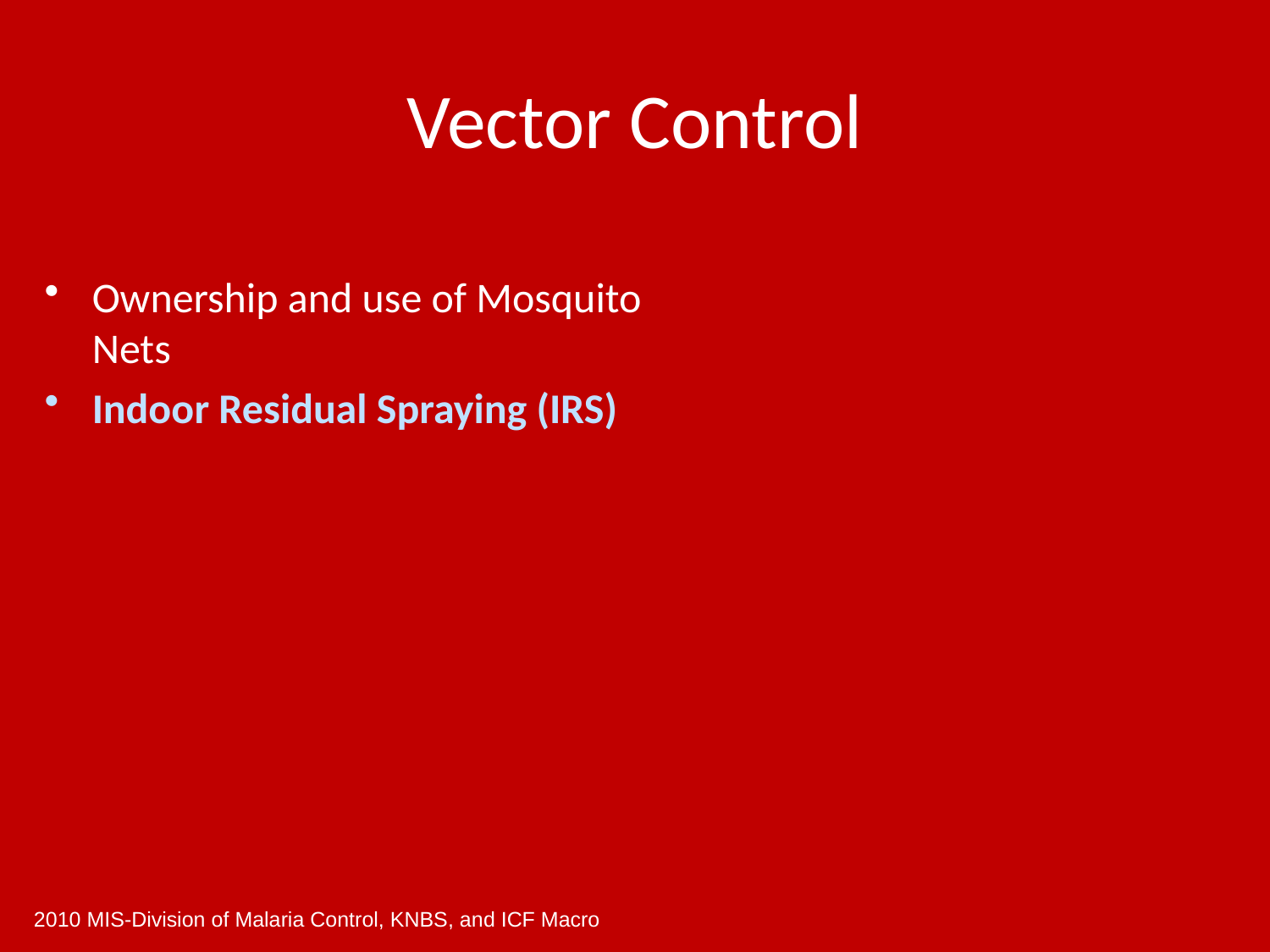

# Vector Control
Ownership and use of Mosquito Nets
Indoor Residual Spraying (IRS)
2010 MIS-Division of Malaria Control, KNBS, and ICF Macro